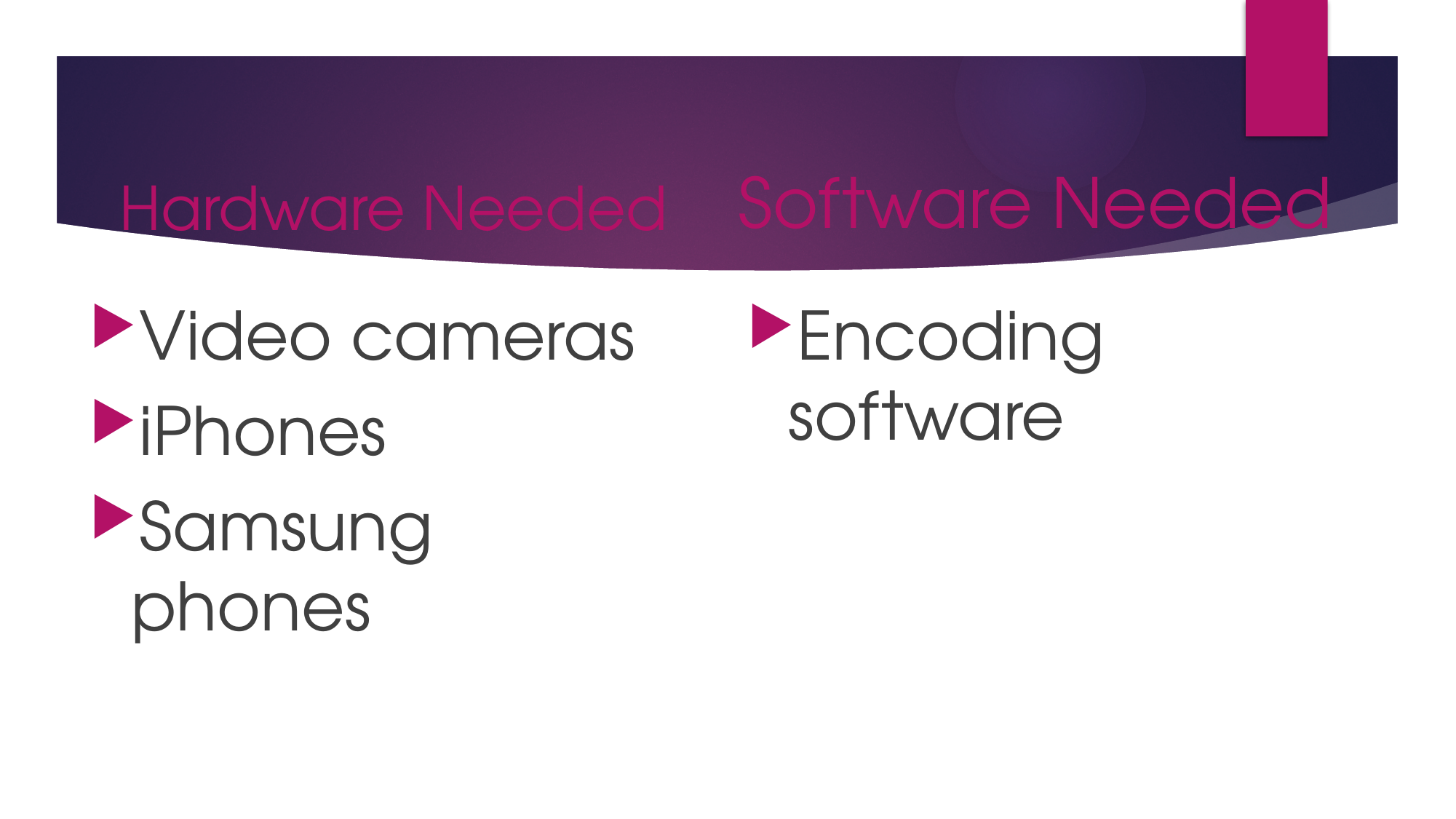

Hardware Needed
Software Needed
Video cameras
iPhones
Samsung phones
Encoding software